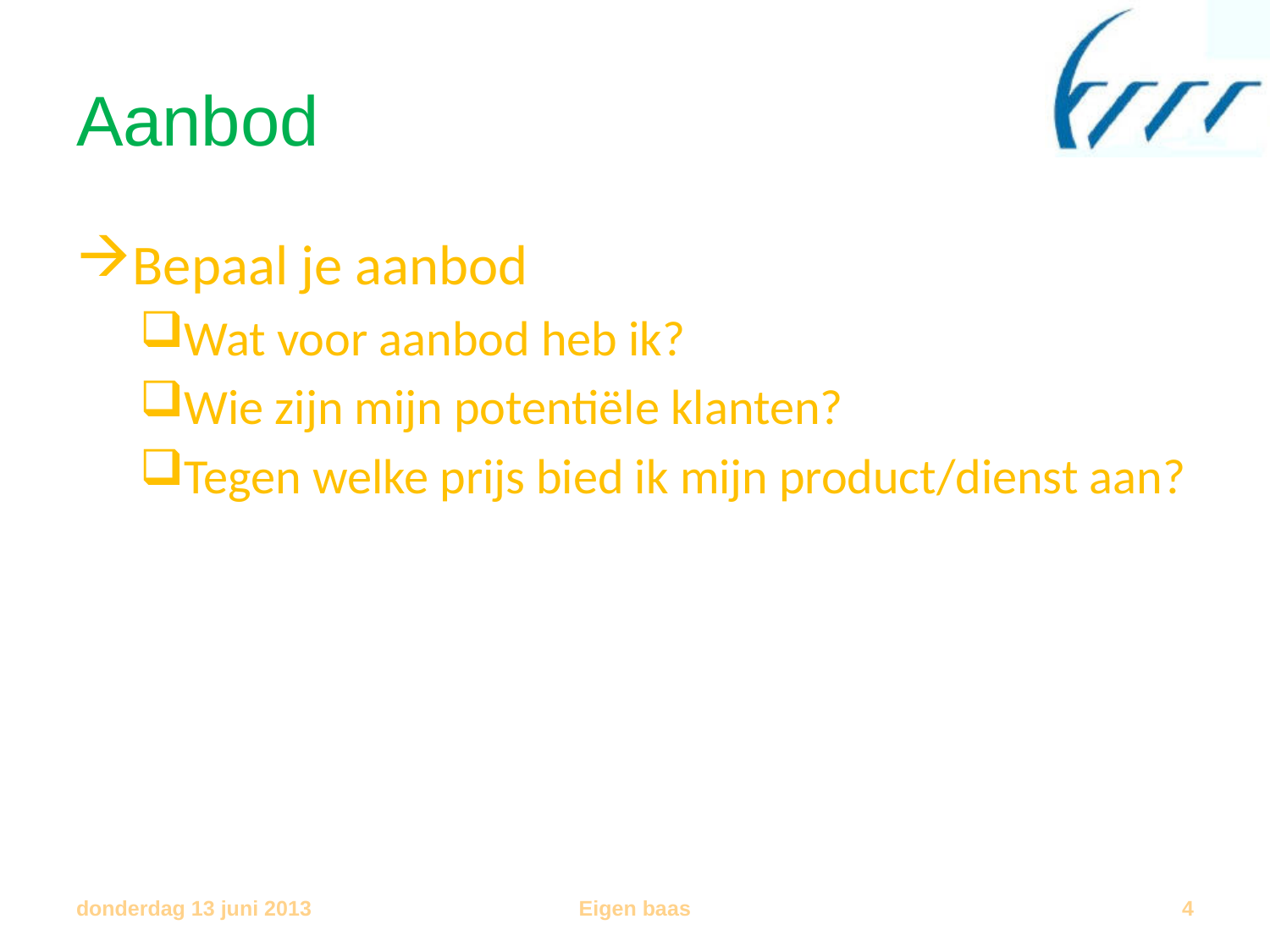

# Aanbod
Bepaal je aanbod
Wat voor aanbod heb ik?
Wie zijn mijn potentiële klanten?
Tegen welke prijs bied ik mijn product/dienst aan?

donderdag 13 juni 2013
Eigen baas
4